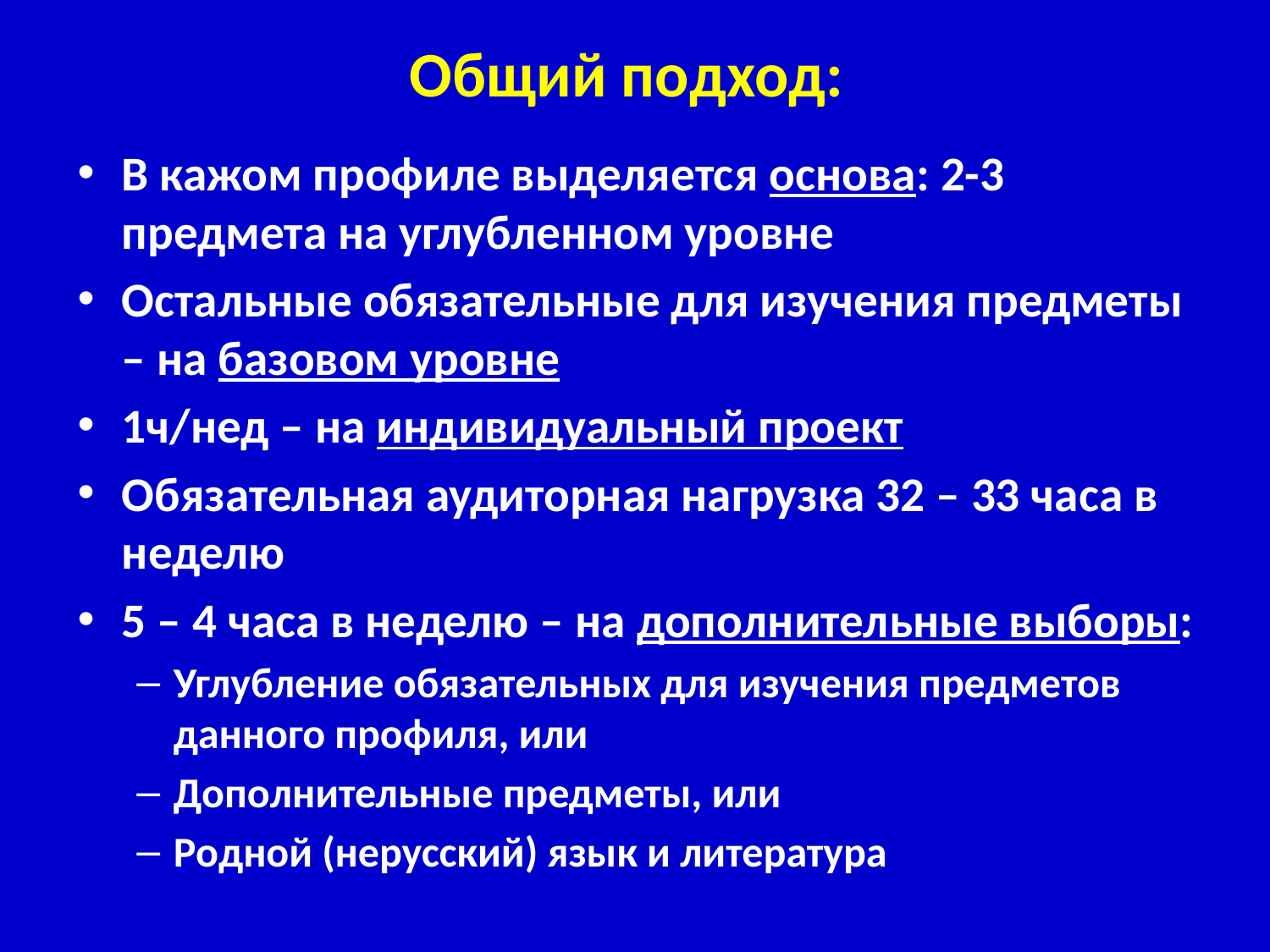

# Общий подход:
В кажом профиле выделяется основа: 2-3 предмета на углубленном уровне
Остальные обязательные для изучения предметы – на базовом уровне
1ч/нед – на индивидуальный проект
Обязательная аудиторная нагрузка 32 – 33 часа в неделю
5 – 4 часа в неделю – на дополнительные выборы:
Углубление обязательных для изучения предметов данного профиля, или
Дополнительные предметы, или
Родной (нерусский) язык и литература